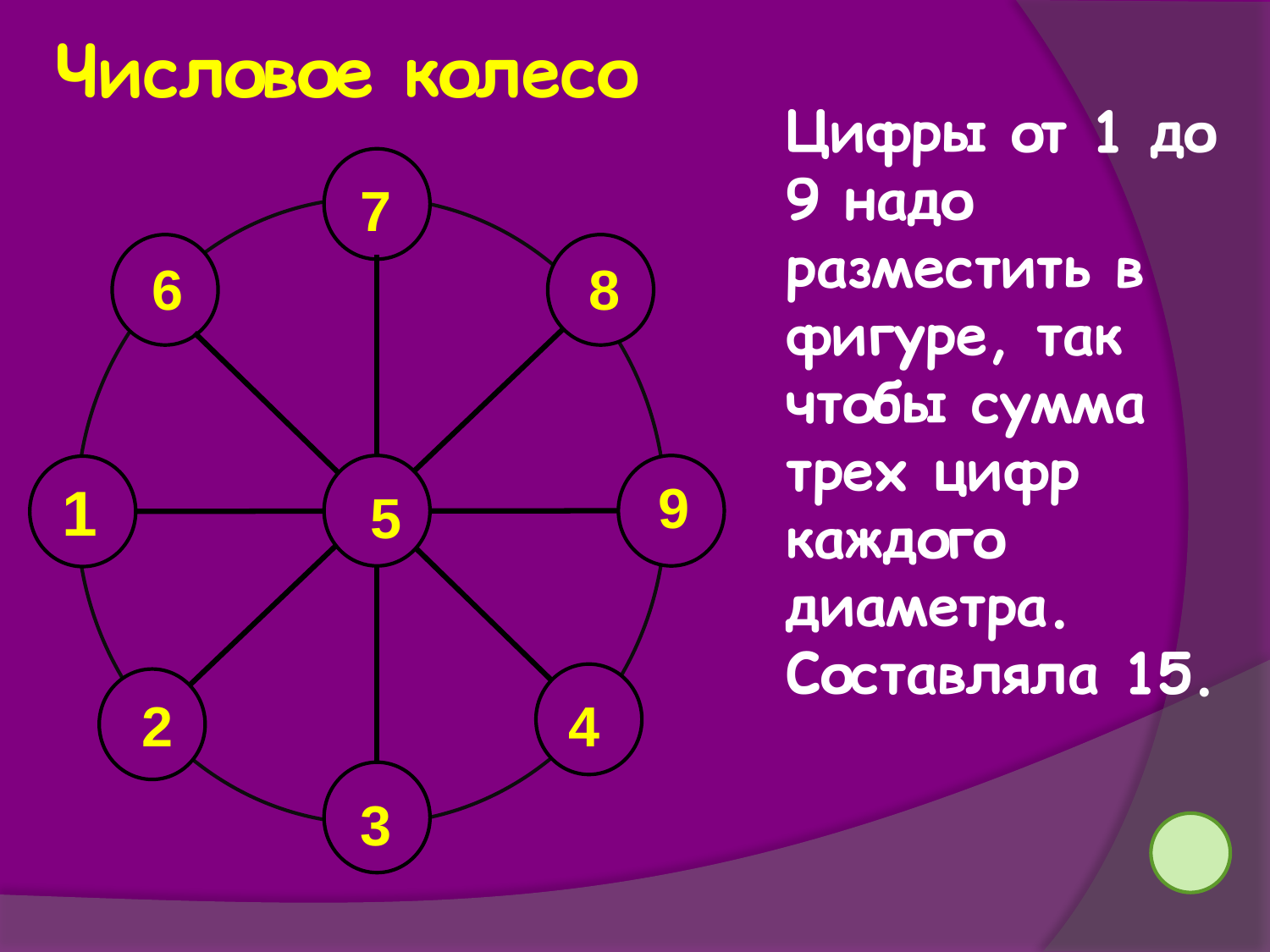

Числовое колесо
Цифры от 1 до 9 надо разместить в фигуре, так  чтобы сумма трех цифр каждого диаметра. Составляла 15.

7
6
8
1
9
5
2
4
3